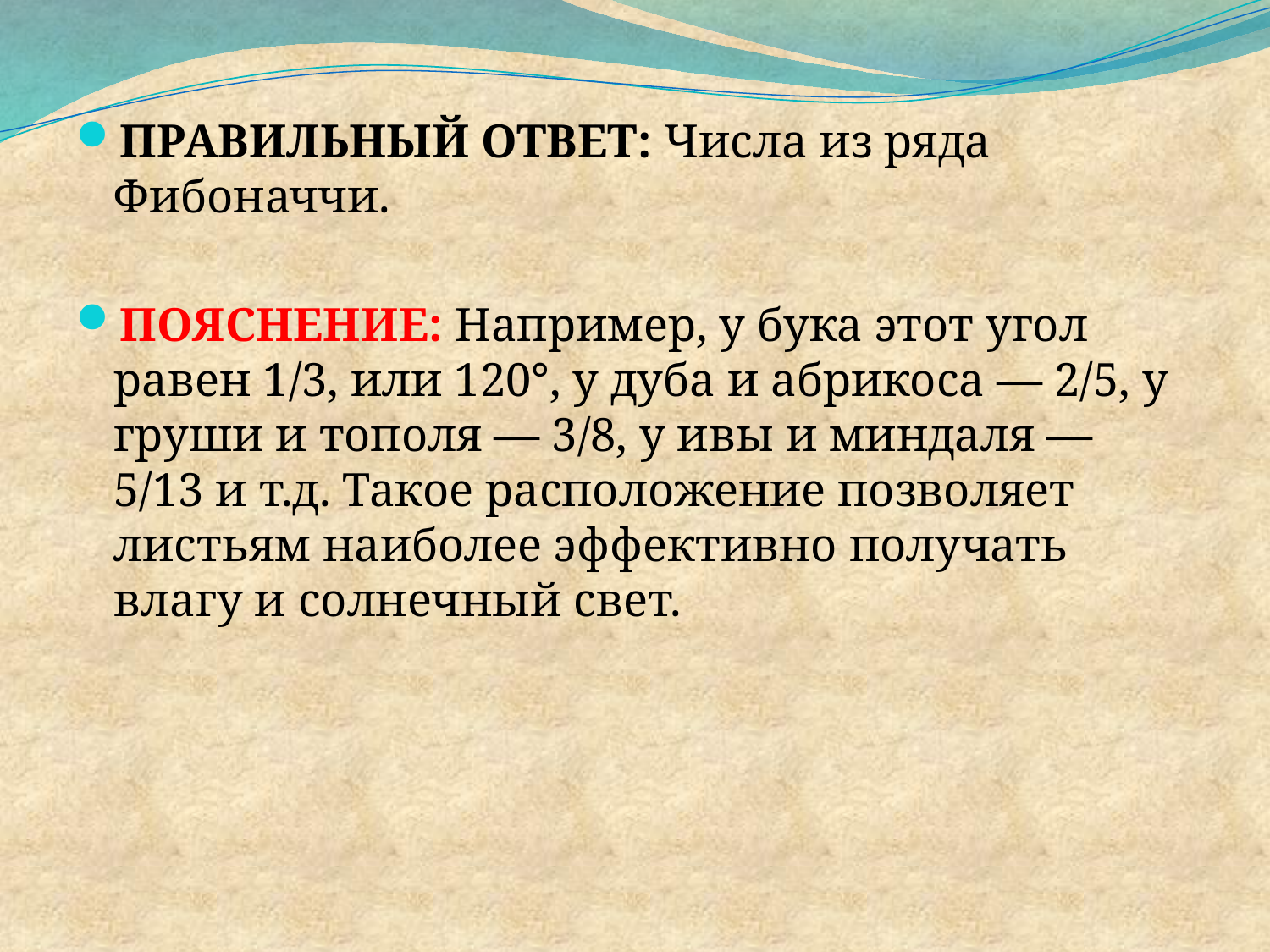

ПРАВИЛЬНЫЙ ОТВЕТ: Числа из ряда Фибоначчи.

ПОЯСНЕНИЕ: Например, у бука этот угол равен 1/3, или 120°, у дуба и абрикоса — 2/5, у груши и тополя — 3/8, у ивы и миндаля — 5/13 и т.д. Такое расположение позволяет листьям наиболее эффективно получать влагу и солнечный свет.